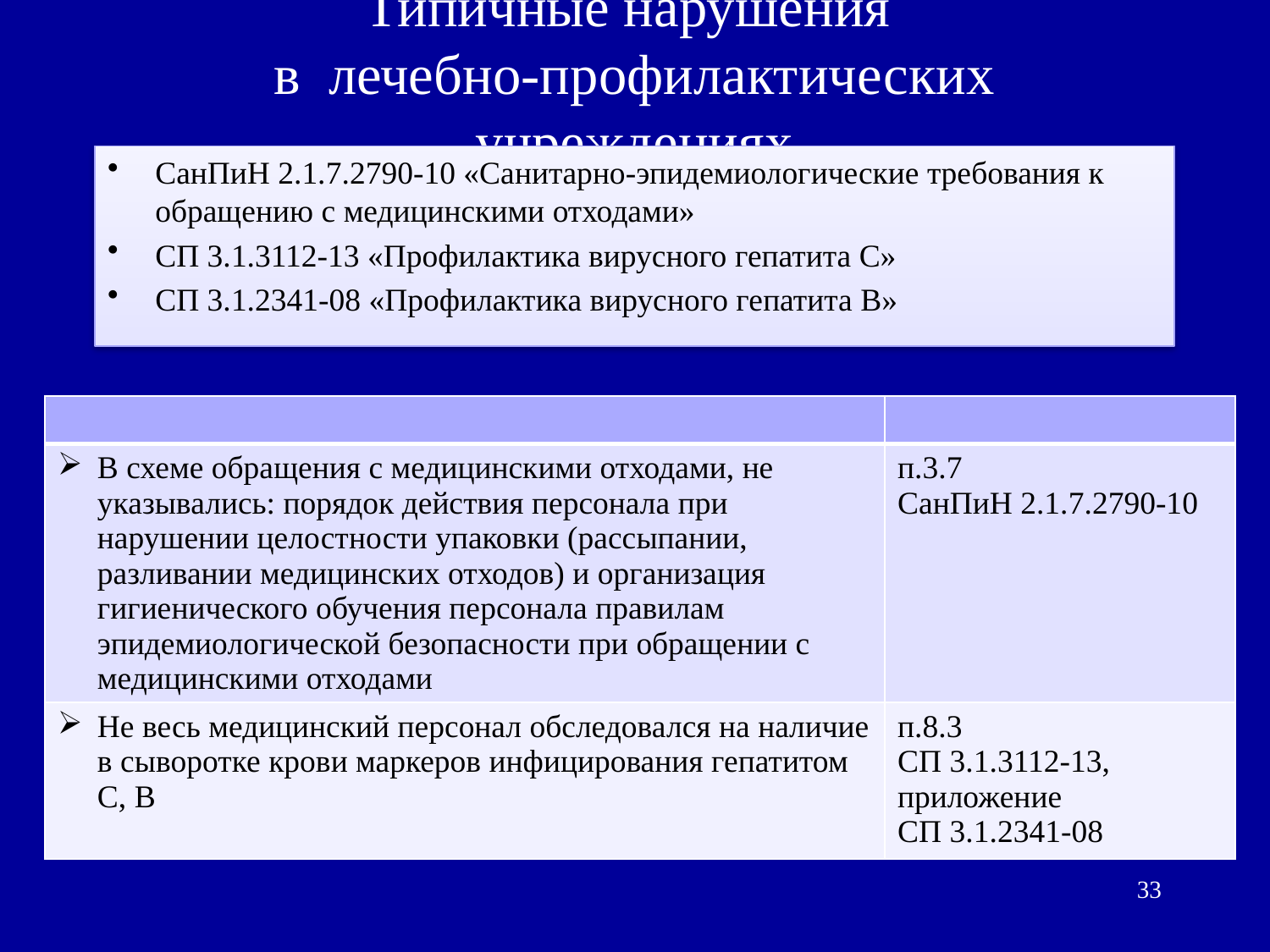

# Типичные нарушения в  лечебно-профилактических учреждениях
СанПиН 2.1.7.2790-10 «Санитарно-эпидемиологические требования к обращению с медицинскими отходами»
СП 3.1.3112-13 «Профилактика вирусного гепатита С»
СП 3.1.2341-08 «Профилактика вирусного гепатита В»
|  |  |
| --- | --- |
| В схеме обращения с медицинскими отходами, не указывались: порядок действия персонала при нарушении целостности упаковки (рассыпании, разливании медицинских отходов) и организация гигиенического обучения персонала правилам эпидемиологической безопасности при обращении с медицинскими отходами | п.3.7 СанПиН 2.1.7.2790-10 |
| Не весь медицинский персонал обследовался на наличие в сыворотке крови маркеров инфицирования гепатитом С, В | п.8.3 СП 3.1.3112-13, приложение СП 3.1.2341-08 |
33